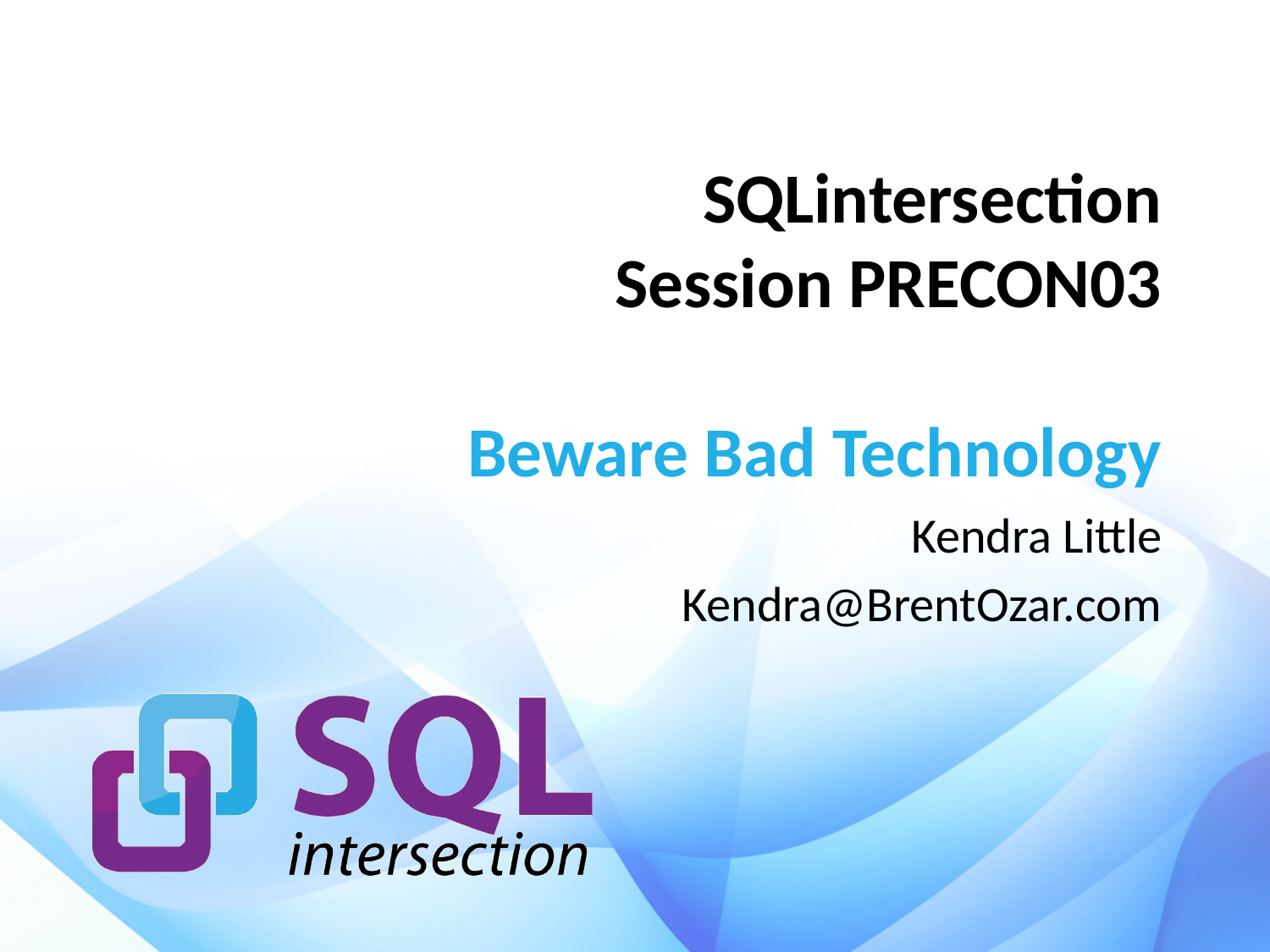

# SQLintersection Session PRECON03 Beware Bad Technology
Kendra Little
Kendra@BrentOzar.com